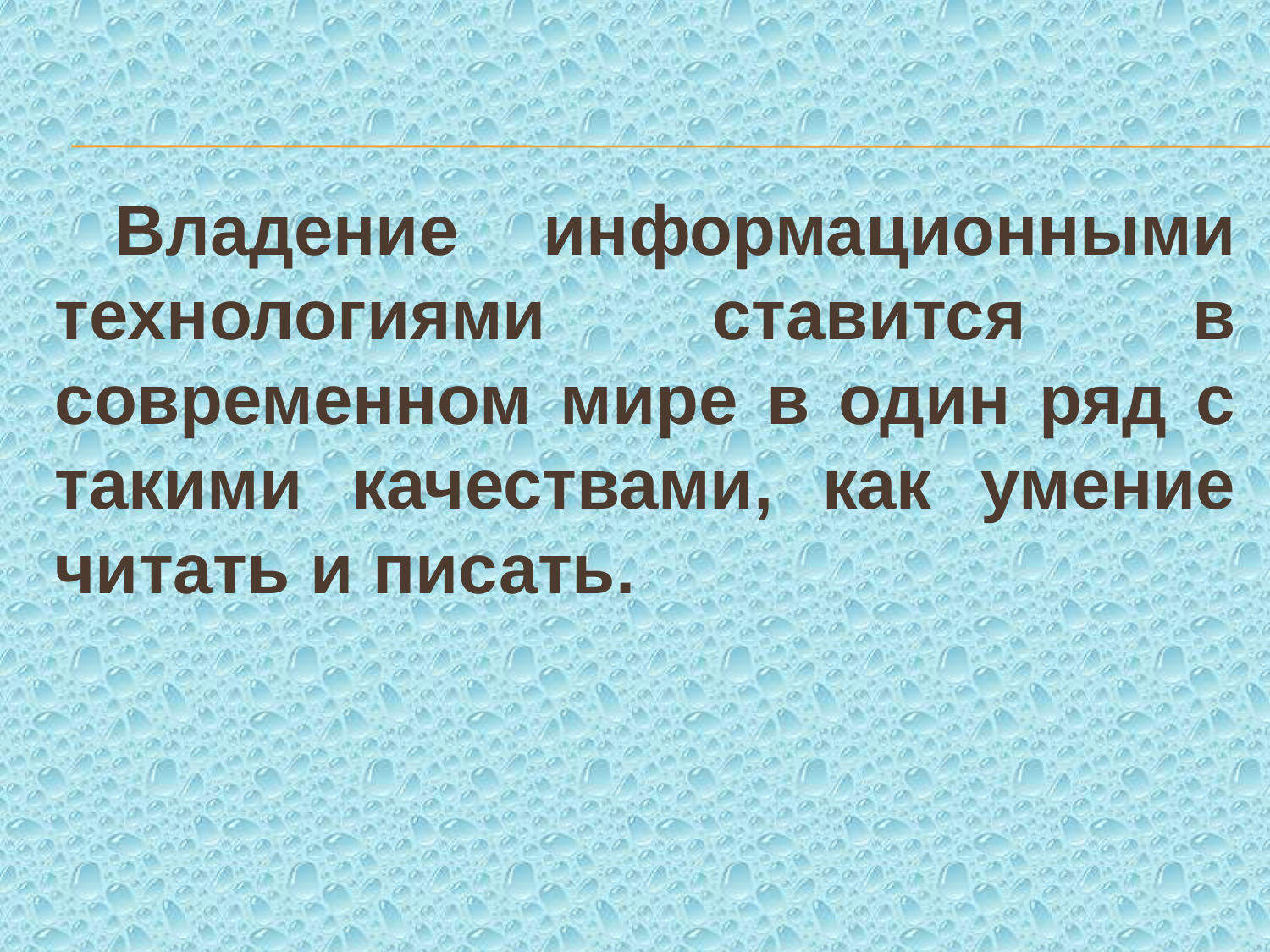

Владение информационными технологиями ставится в современном мире в один ряд с такими качествами, как умение читать и писать.